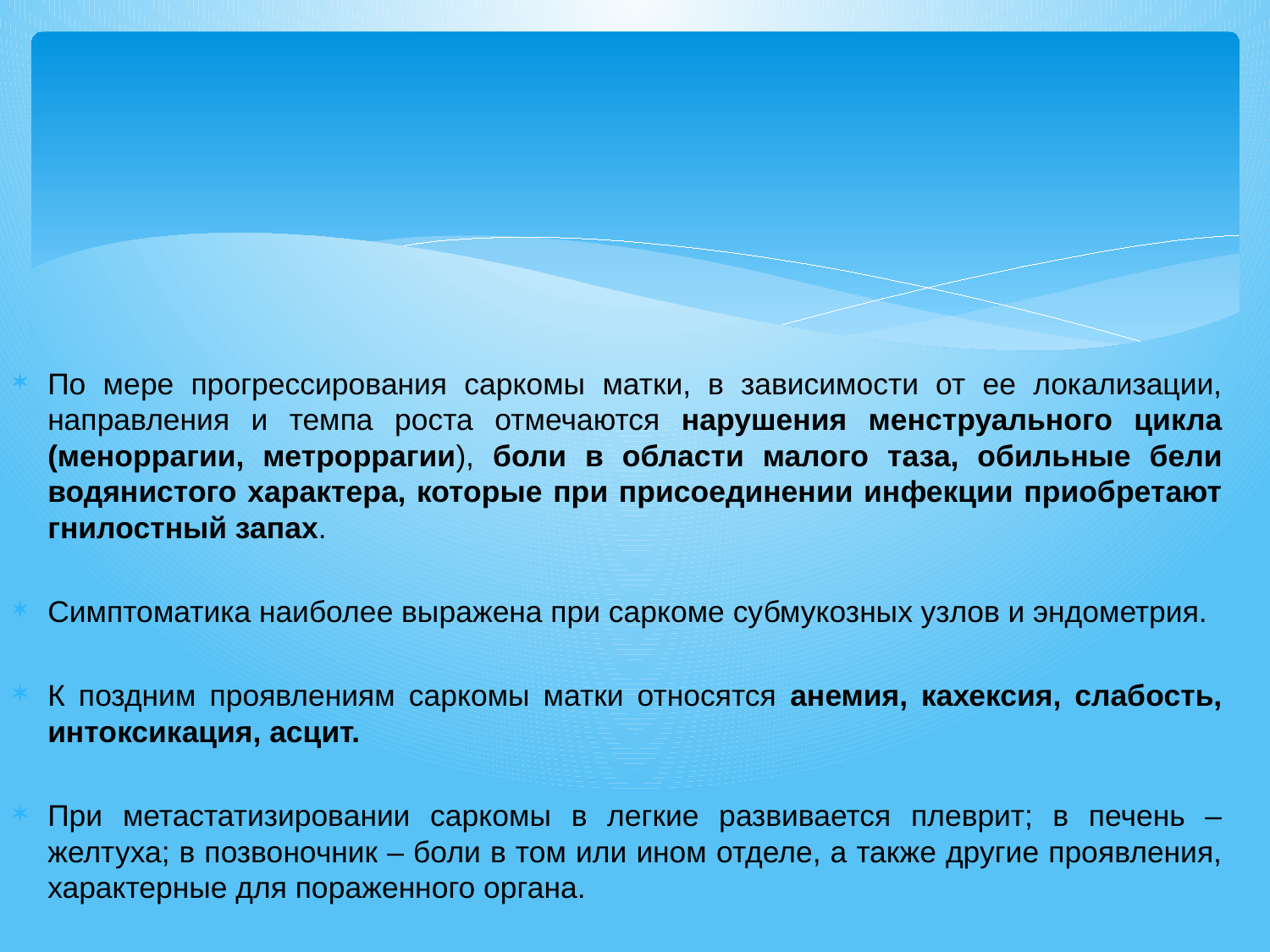

По мере прогрессирования саркомы матки, в зависимости от ее локализации, направления и темпа роста отмечаются нарушения менструального цикла (меноррагии, метроррагии), боли в области малого таза, обильные бели водянистого характера, которые при присоединении инфекции приобретают гнилостный запах.

Симптоматика наиболее выражена при саркоме субмукозных узлов и эндометрия.

К поздним проявлениям саркомы матки относятся анемия, кахексия, слабость, интоксикация, асцит.

При метастатизировании саркомы в легкие развивается плеврит; в печень – желтуха; в позвоночник – боли в том или ином отделе, а также другие проявления, характерные для пораженного органа.